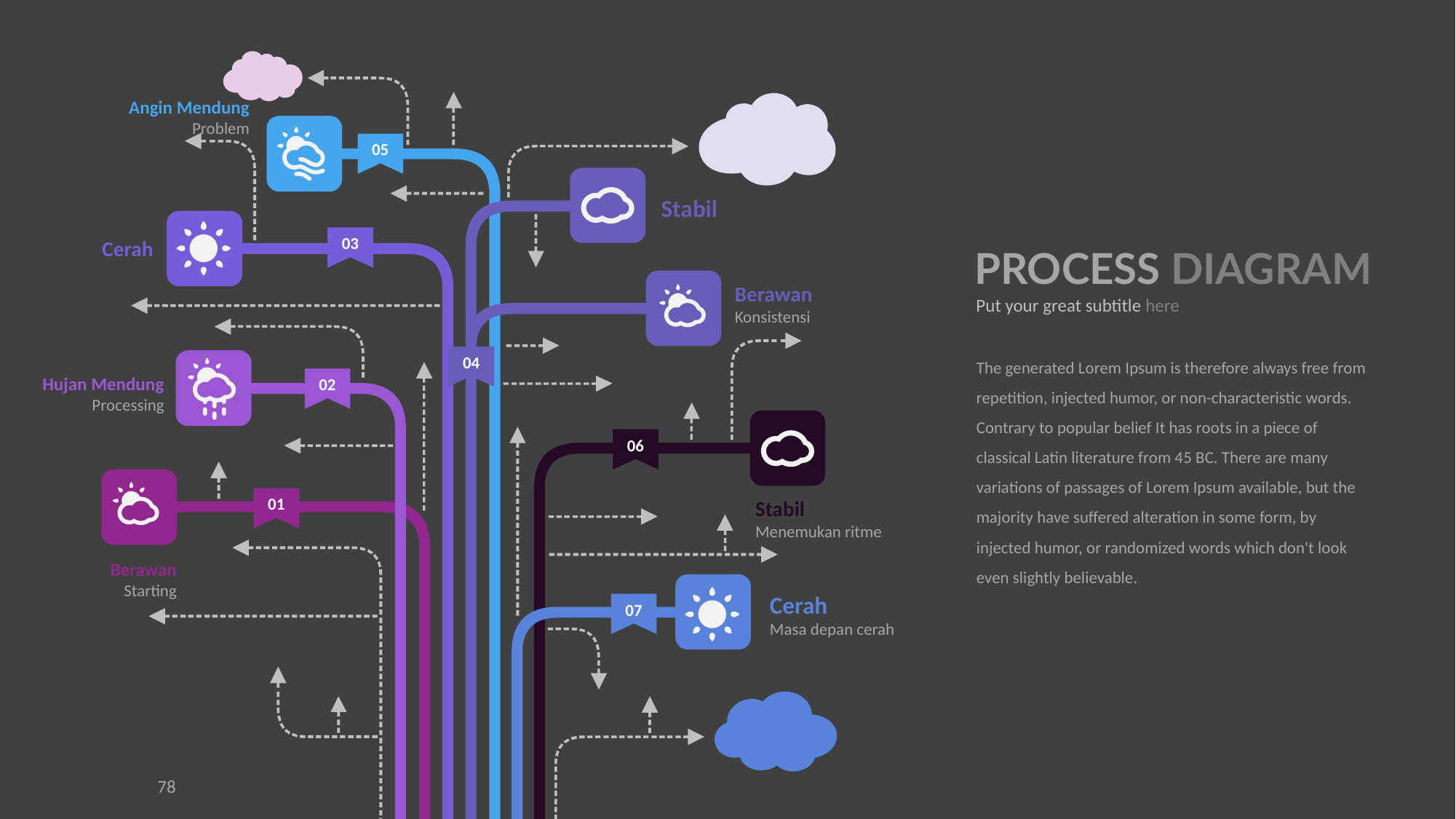

Angin Mendung
Problem

05

Stabil

03
Cerah
PROCESS DIAGRAM
Berawan
Konsistensi

Put your great subtitle here
The generated Lorem Ipsum is therefore always free from repetition, injected humor, or non-characteristic words. Contrary to popular belief It has roots in a piece of classical Latin literature from 45 BC. There are many variations of passages of Lorem Ipsum available, but the majority have suffered alteration in some form, by injected humor, or randomized words which don't look even slightly believable.
04

Hujan Mendung
Processing
02
06

01
Stabil
Menemukan ritme
Berawan
Starting
Cerah
Masa depan cerah

07
78